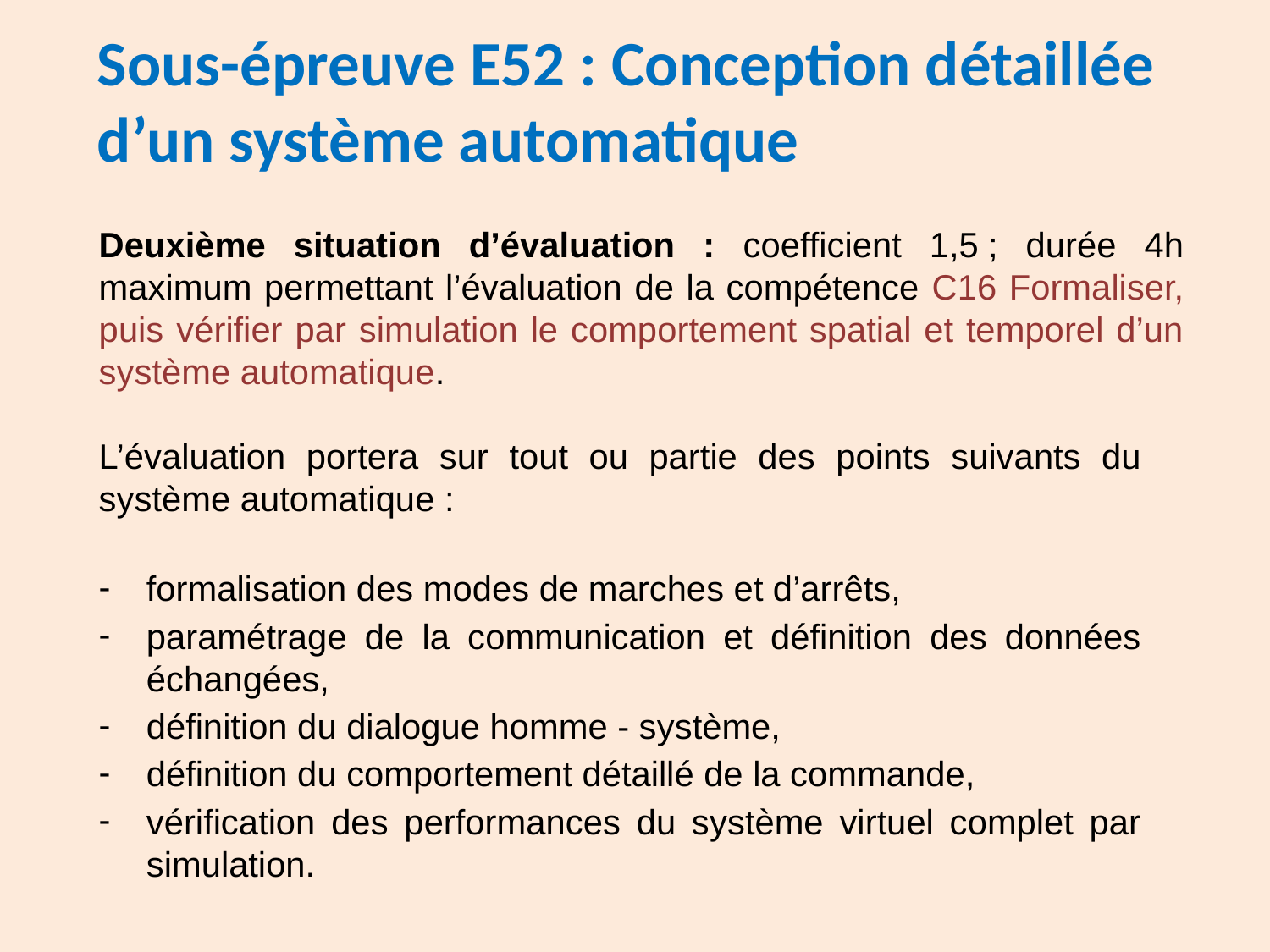

Sous-épreuve E52 : Conception détaillée d’un système automatique
Deuxième situation d’évaluation : coefficient 1,5 ; durée 4h maximum permettant l’évaluation de la compétence C16 Formaliser, puis vérifier par simulation le comportement spatial et temporel d’un système automatique.

L’évaluation portera sur tout ou partie des points suivants du système automatique :

formalisation des modes de marches et d’arrêts,
paramétrage de la communication et définition des données échangées,
définition du dialogue homme - système,
définition du comportement détaillé de la commande,
vérification des performances du système virtuel complet par simulation.